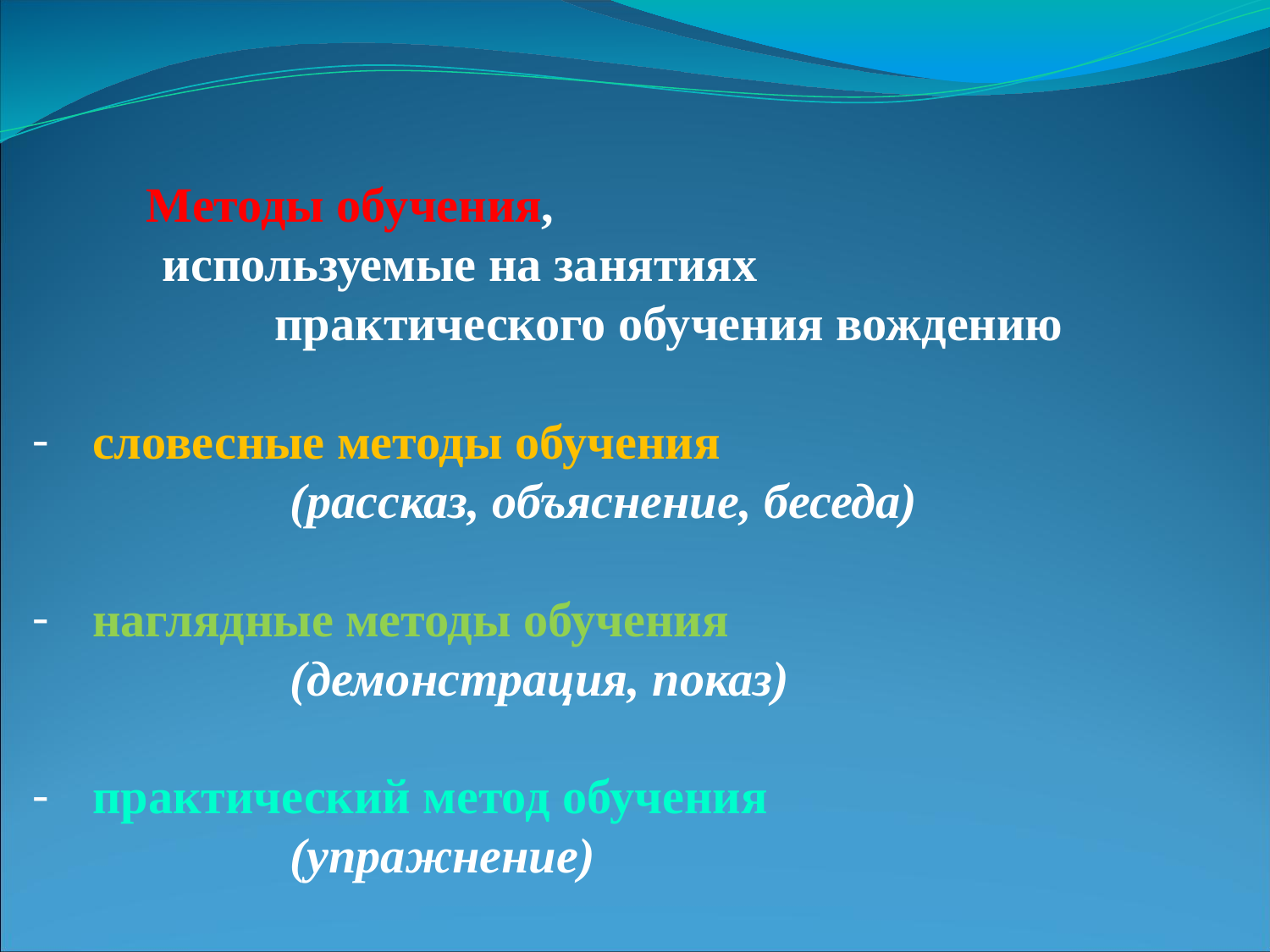

Методы обучения,                                                 используемые на занятиях                                   практического обучения вождению

 словесные методы обучения
                     (рассказ, объяснение, беседа)

 наглядные методы обучения
                     (демонстрация, показ)

 практический метод обучения
                     (упражнение)